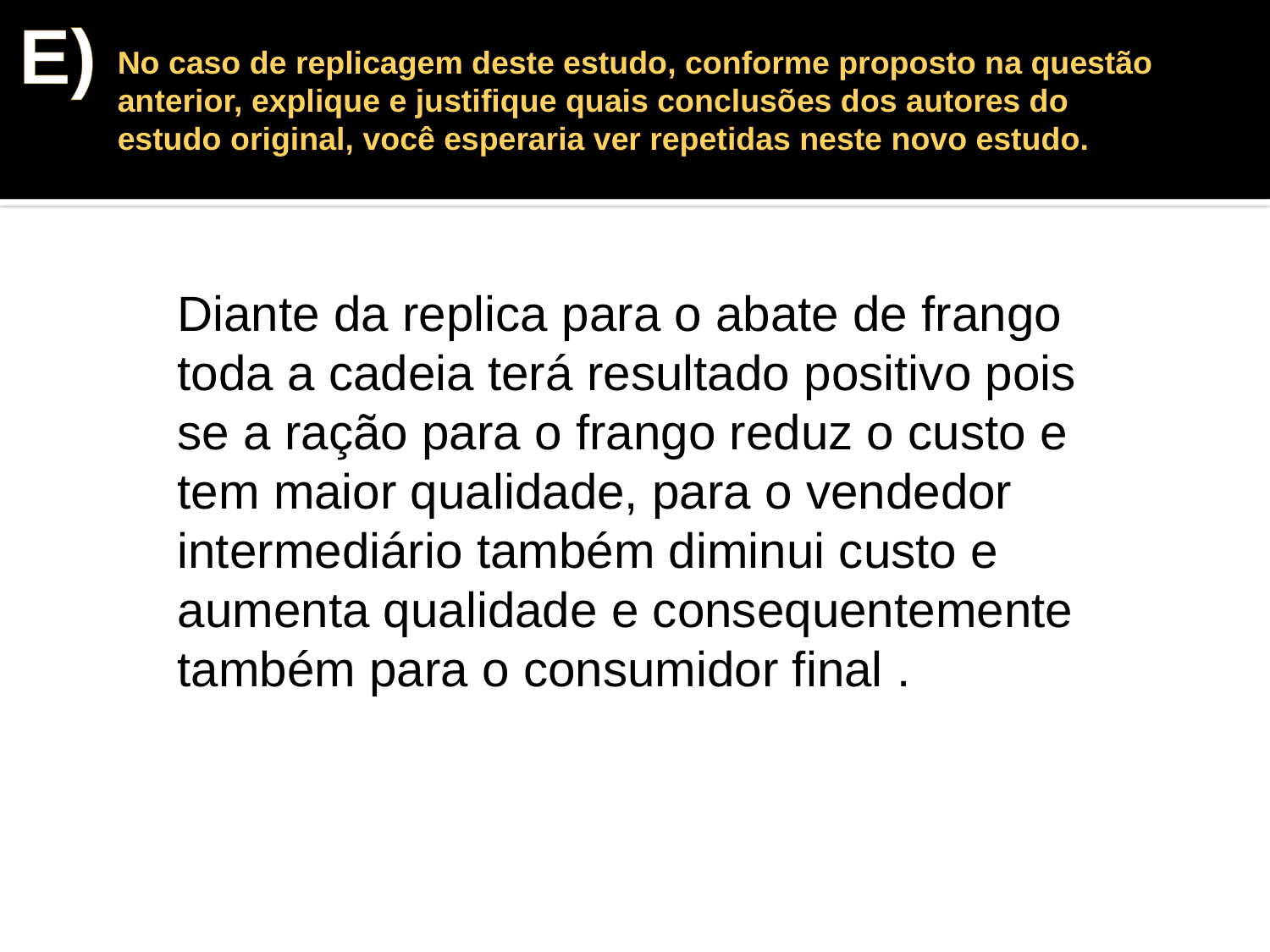

E)
No caso de replicagem deste estudo, conforme proposto na questão anterior, explique e justifique quais conclusões dos autores do estudo original, você esperaria ver repetidas neste novo estudo.
Diante da replica para o abate de frango toda a cadeia terá resultado positivo pois se a ração para o frango reduz o custo e tem maior qualidade, para o vendedor intermediário também diminui custo e aumenta qualidade e consequentemente também para o consumidor final .